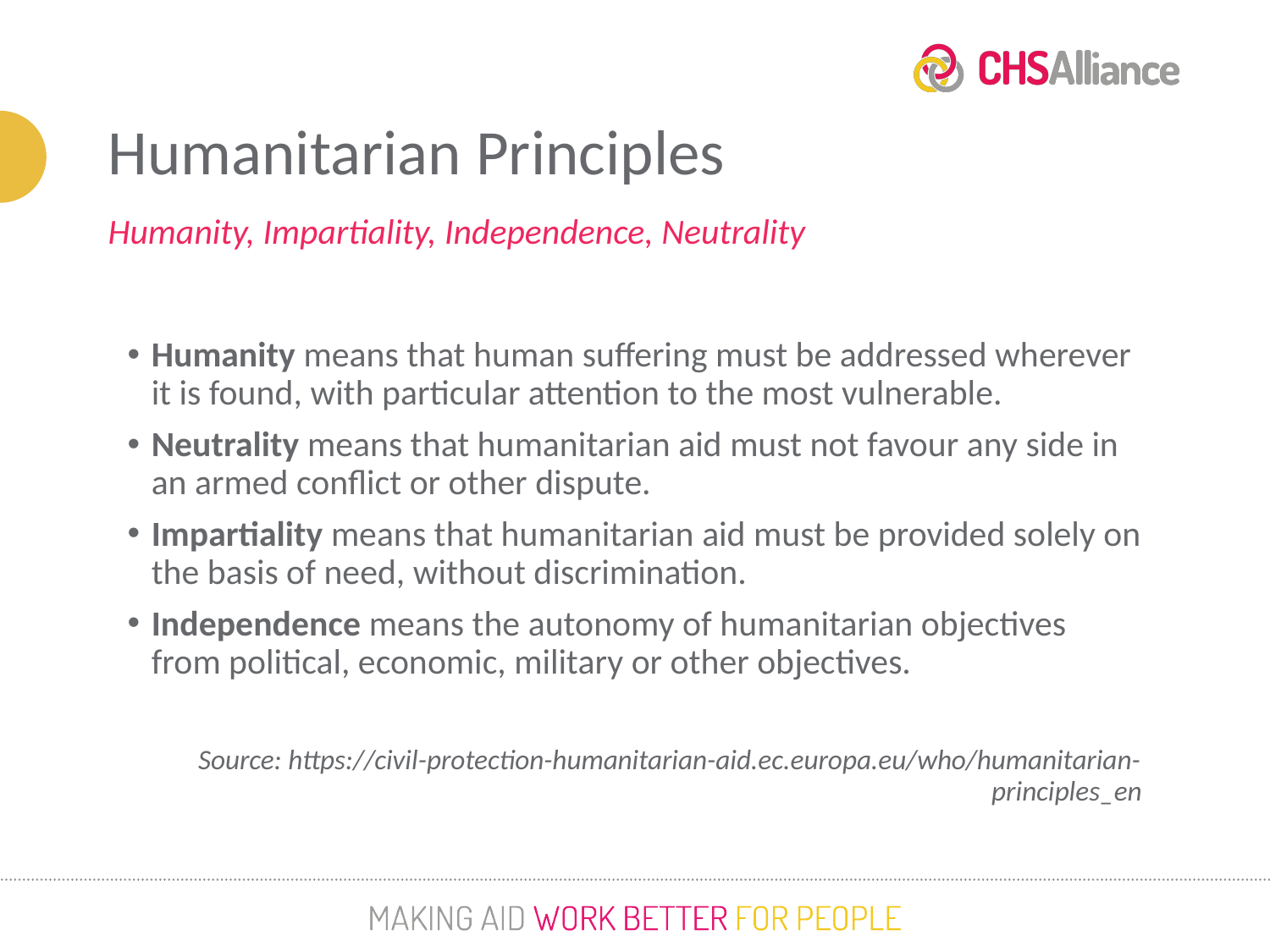

Humanitarian Principles

Humanity, Impartiality, Independence, Neutrality
Humanity means that human suffering must be addressed wherever it is found, with particular attention to the most vulnerable.
Neutrality means that humanitarian aid must not favour any side in an armed conflict or other dispute.
Impartiality means that humanitarian aid must be provided solely on the basis of need, without discrimination.
Independence means the autonomy of humanitarian objectives from political, economic, military or other objectives.

Source: https://civil-protection-humanitarian-aid.ec.europa.eu/who/humanitarian-principles_en